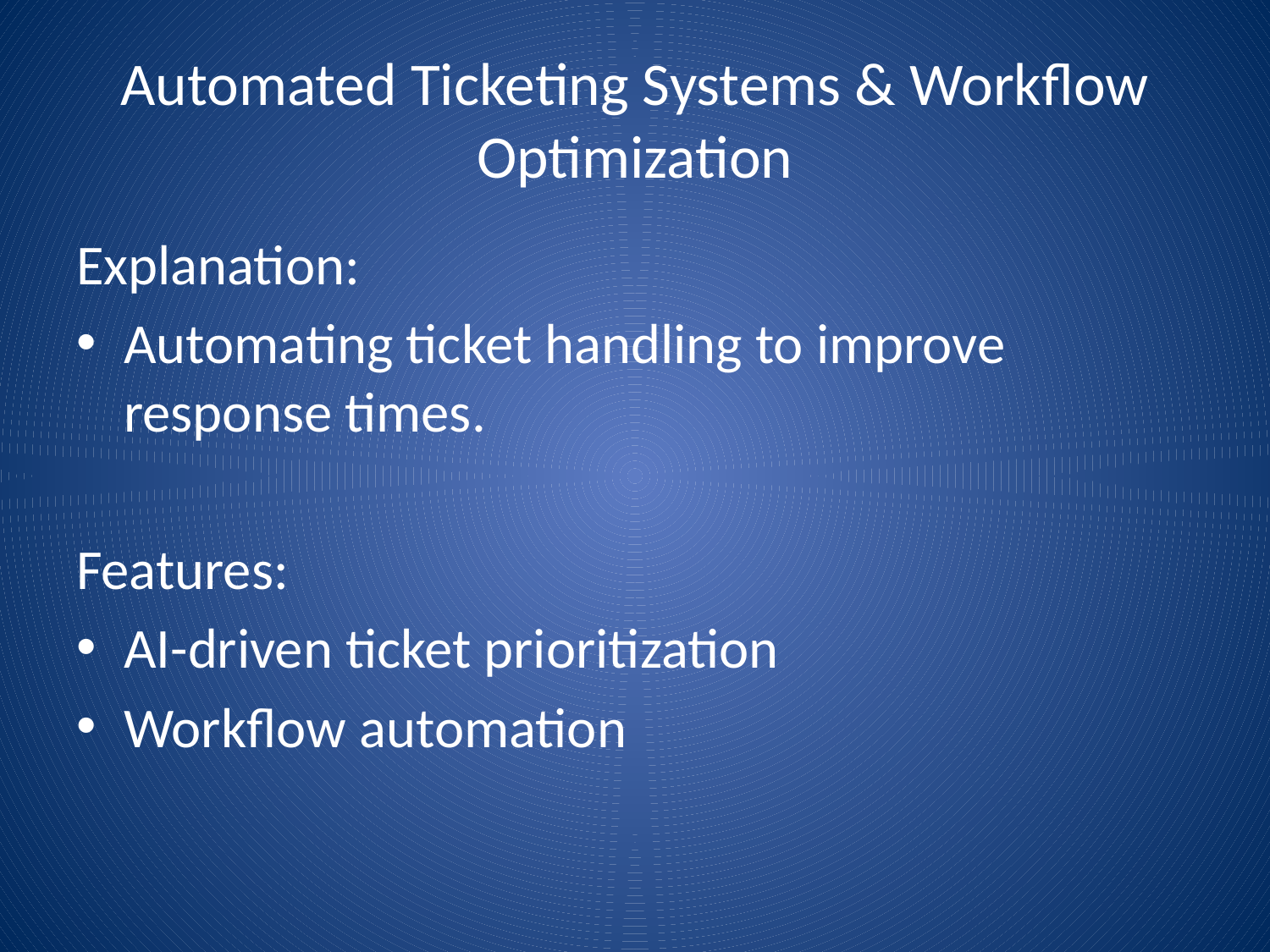

# Automated Ticketing Systems & Workflow Optimization
Explanation:
Automating ticket handling to improve response times.

Features:
AI-driven ticket prioritization
Workflow automation